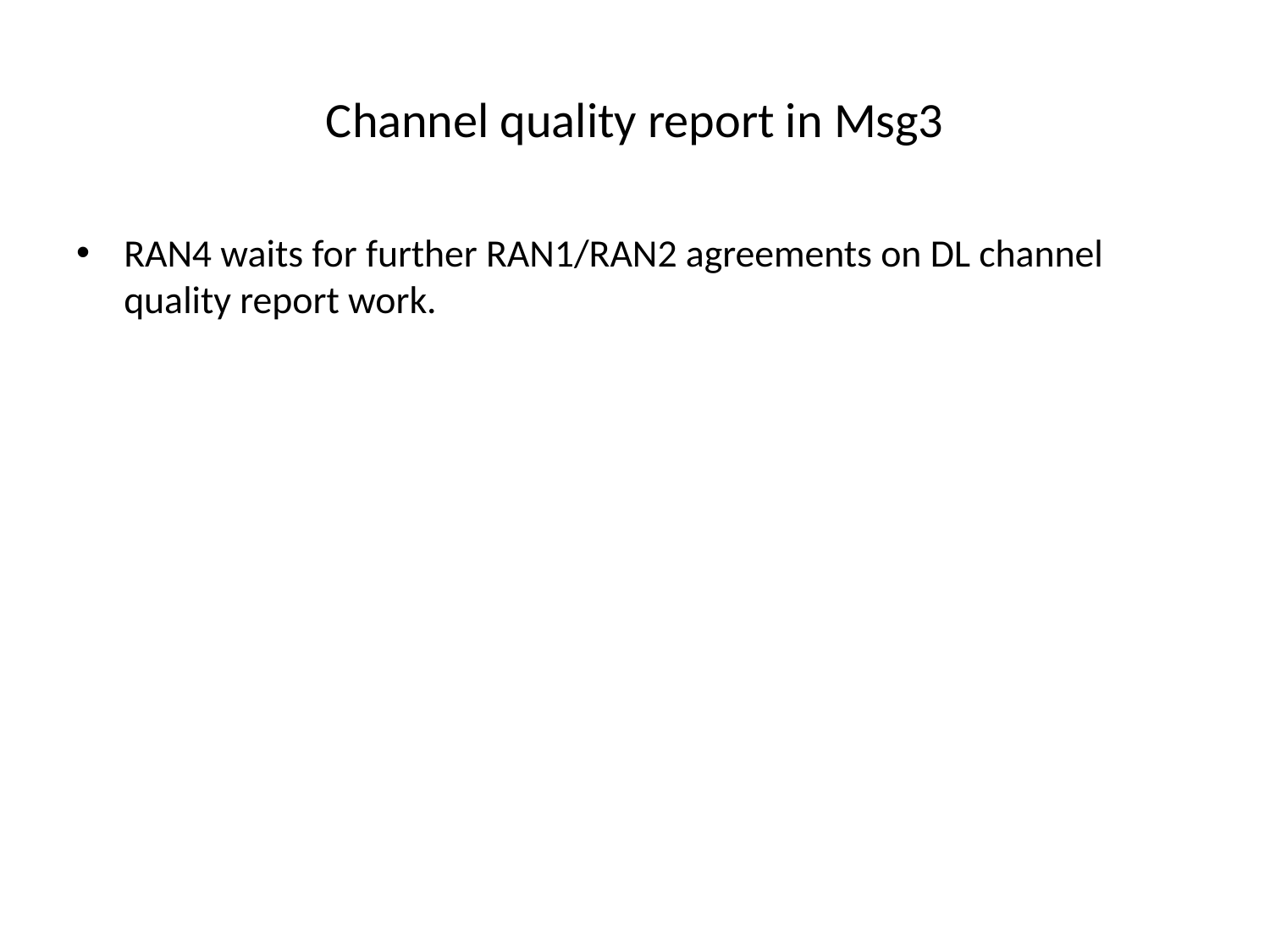

# Channel quality report in Msg3
RAN4 waits for further RAN1/RAN2 agreements on DL channel quality report work.